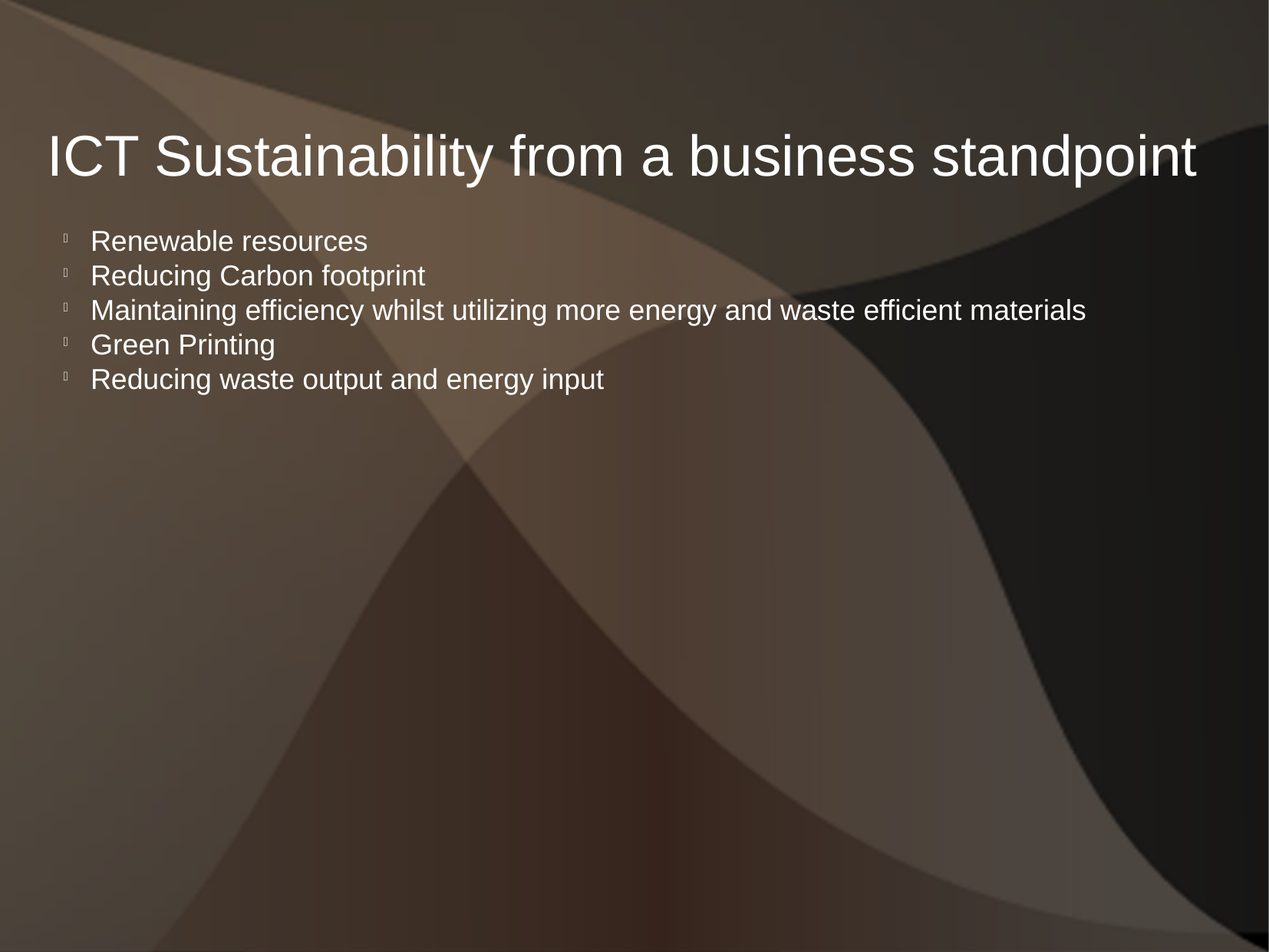

ICT Sustainability from a business standpoint
Renewable resources
Reducing Carbon footprint
Maintaining efficiency whilst utilizing more energy and waste efficient materials
Green Printing
Reducing waste output and energy input